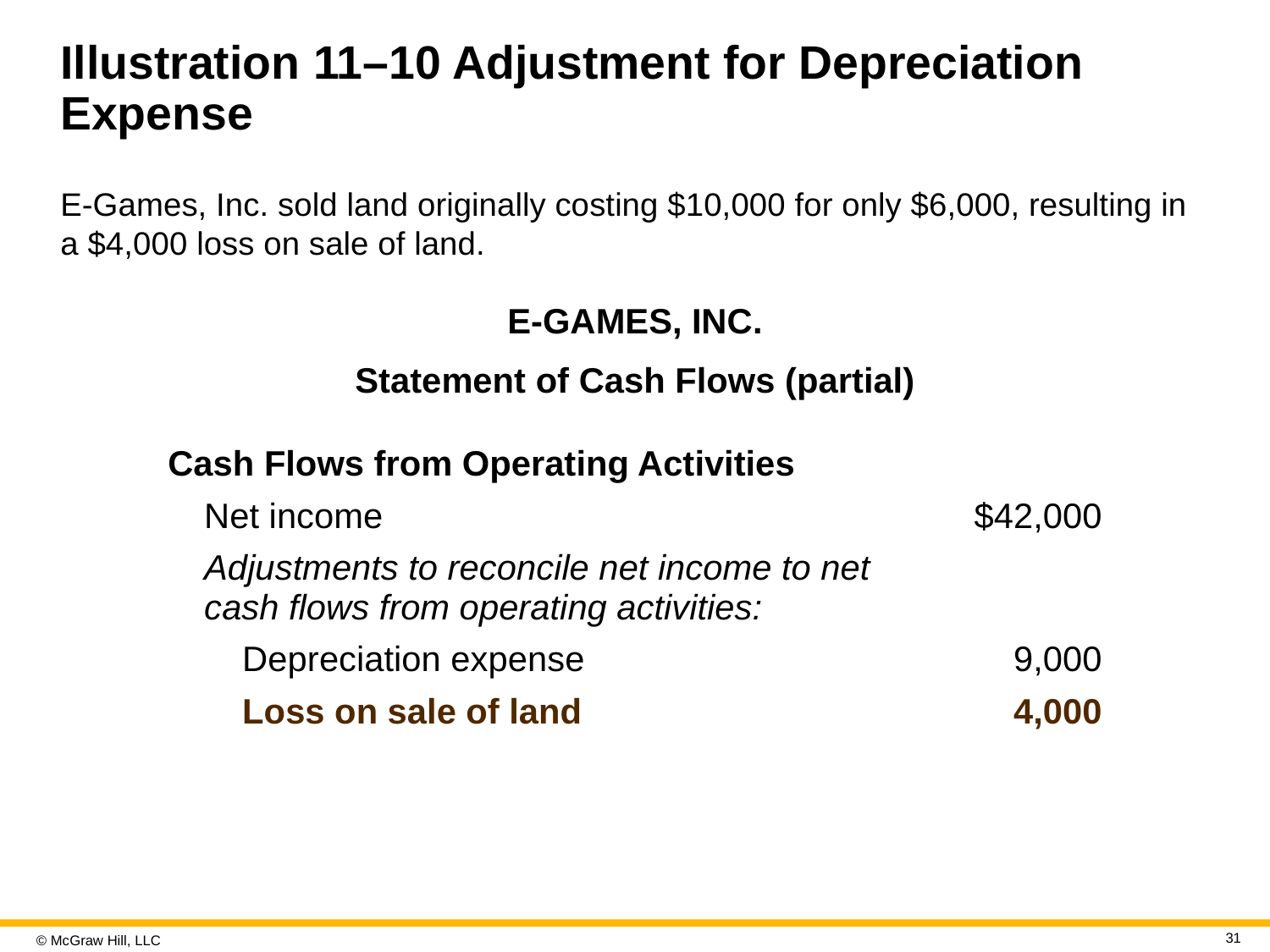

# Illustration 11–10 Adjustment for Depreciation Expense
E-Games, Inc. sold land originally costing $10,000 for only $6,000, resulting in a $4,000 loss on sale of land.
E-GAMES, INC.
Statement of Cash Flows (partial)
| Cash Flows from Operating Activities |  |
| --- | --- |
| Net income | $42,000 |
| Adjustments to reconcile net income to net cash flows from operating activities: |  |
| Depreciation expense | 9,000 |
| Loss on sale of land | 4,000 |
31